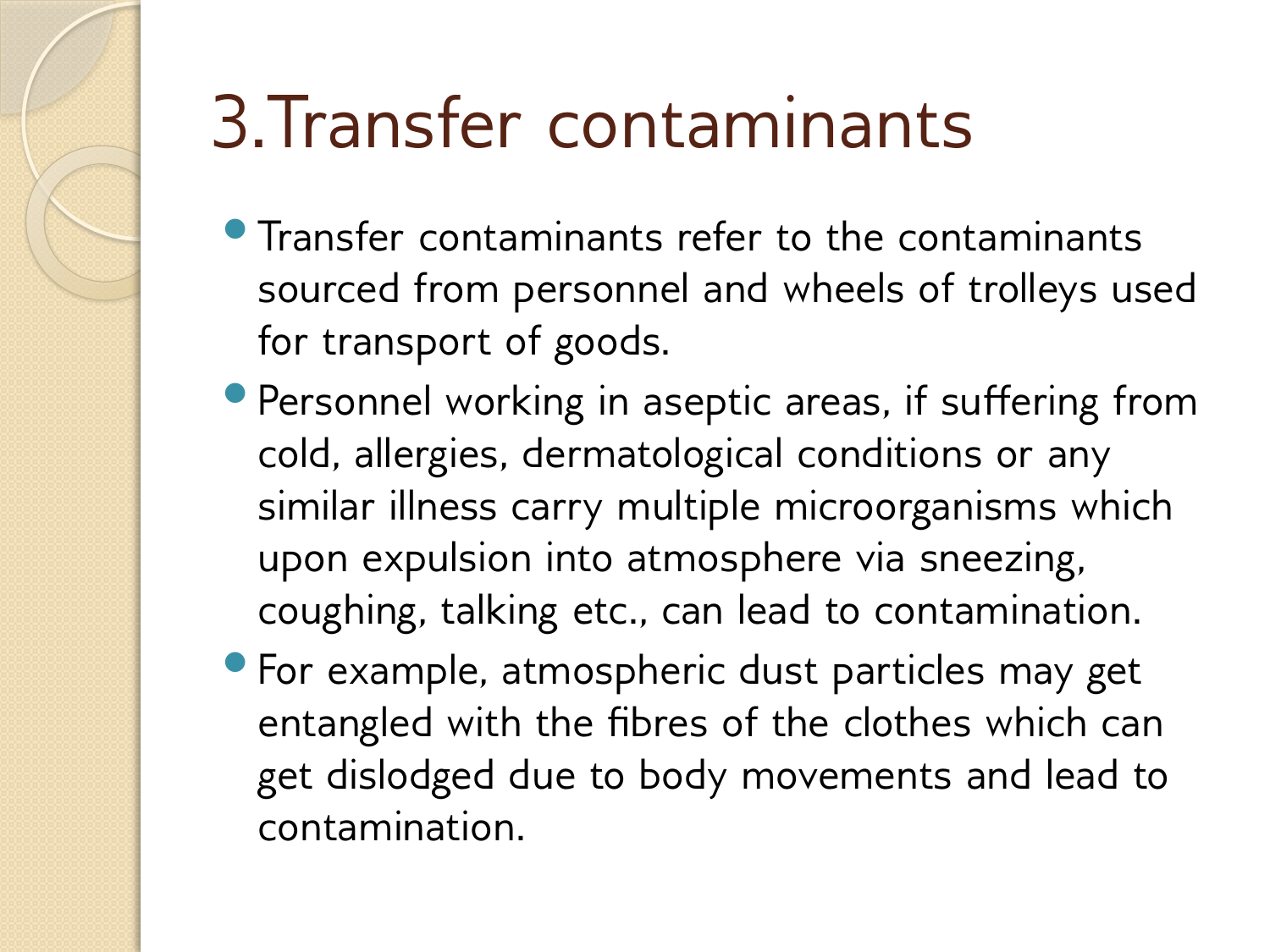

# 3.Transfer contaminants
Transfer contaminants refer to the contaminants sourced from personnel and wheels of trolleys used for transport of goods.
Personnel working in aseptic areas, if suffering from cold, allergies, dermatological conditions or any similar illness carry multiple microorganisms which upon expulsion into atmosphere via sneezing, coughing, talking etc., can lead to contamination.
For example, atmospheric dust particles may get entangled with the fibres of the clothes which can get dislodged due to body movements and lead to contamination.